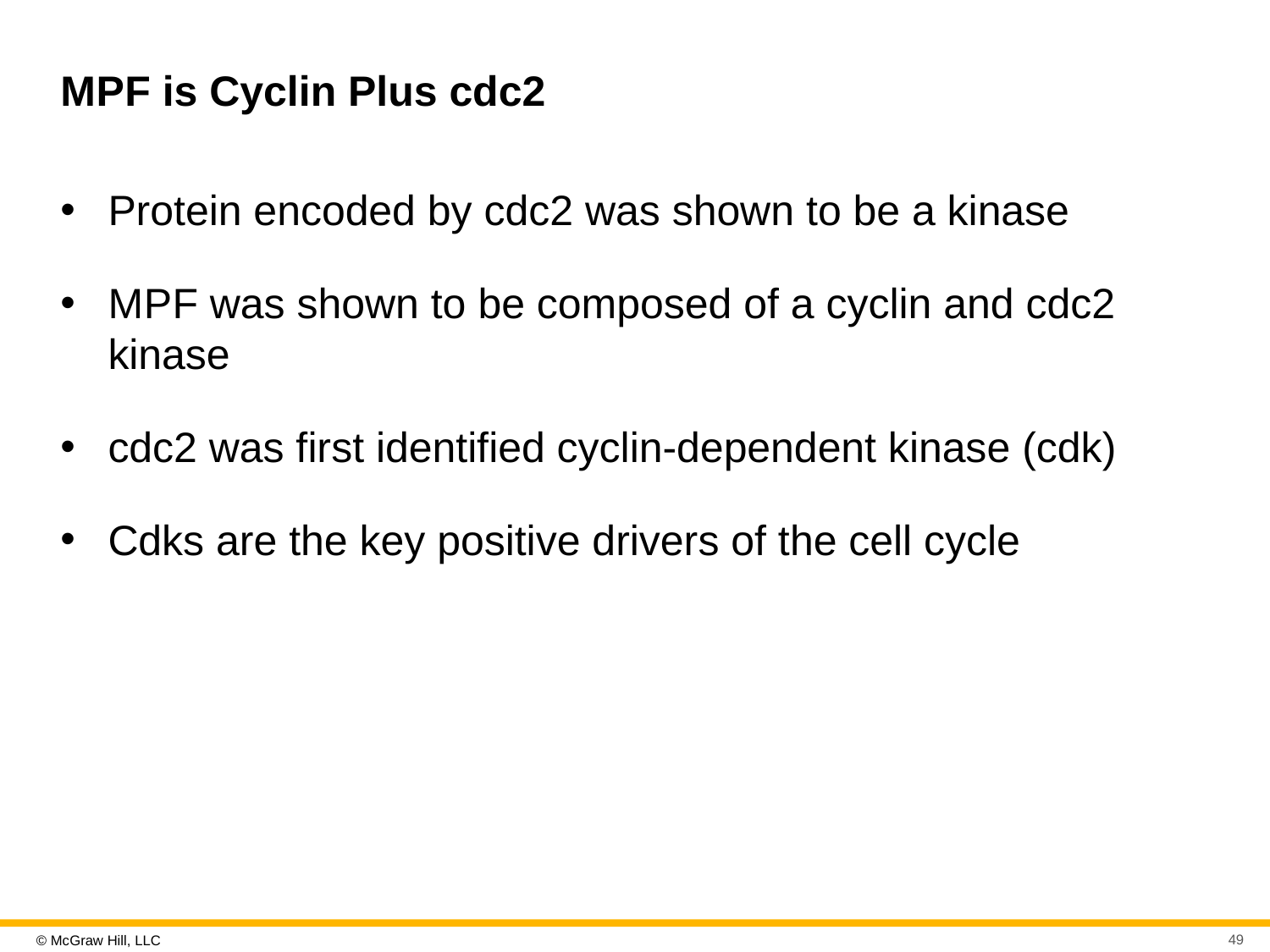

# M P F is Cyclin Plus cdc2
Protein encoded by cdc2 was shown to be a kinase
M P F was shown to be composed of a cyclin and cdc2 kinase
cdc2 was first identified cyclin-dependent kinase (cdk)
Cdks are the key positive drivers of the cell cycle
49